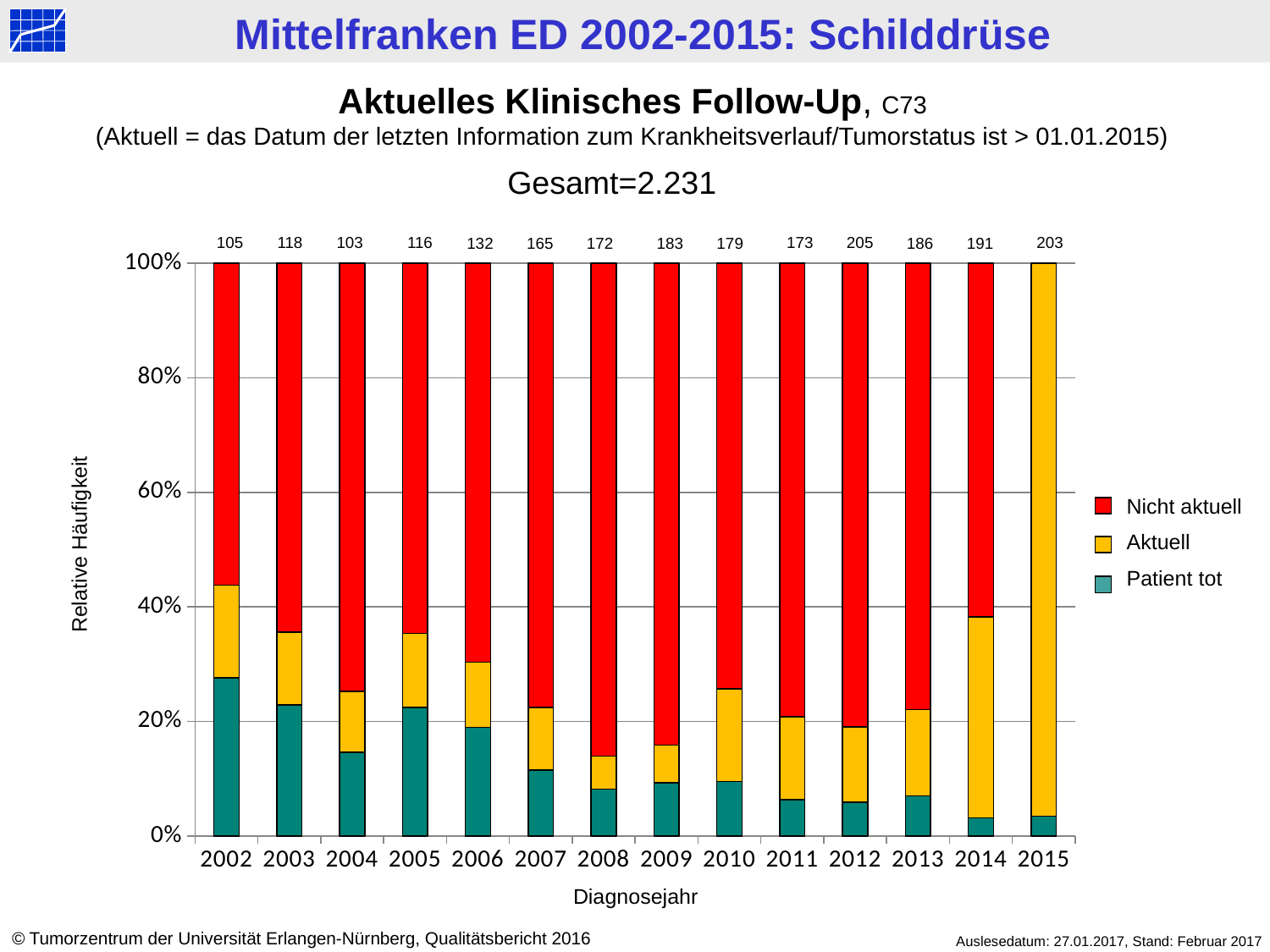

Aktuelles Klinisches Follow-Up, C73
(Aktuell = das Datum der letzten Information zum Krankheitsverlauf/Tumorstatus ist > 01.01.2015)
Gesamt=2.231
173
205
105
118
203
103
116
132
165
183
172
179
186
191

### Chart

| Category | tot | > 2015 | < 2015 |
|---|---|---|---|
| 2002 | 29.0 | 17.0 | 59.0 |
| 2003 | 27.0 | 15.0 | 76.0 |
| 2004 | 15.0 | 11.0 | 77.0 |
| 2005 | 26.0 | 15.0 | 75.0 |
| 2006 | 25.0 | 15.0 | 92.0 |
| 2007 | 19.0 | 18.0 | 128.0 |
| 2008 | 14.0 | 10.0 | 148.0 |
| 2009 | 17.0 | 12.0 | 154.0 |
| 2010 | 17.0 | 29.0 | 133.0 |
| 2011 | 11.0 | 25.0 | 137.0 |
| 2012 | 12.0 | 27.0 | 166.0 |
| 2013 | 13.0 | 28.0 | 145.0 |
| 2014 | 6.0 | 67.0 | 118.0 |
| 2015 | 7.0 | 196.0 | None |
Nicht aktuell
Aktuell
Patient tot

Relative Häufigkeit

Diagnosejahr